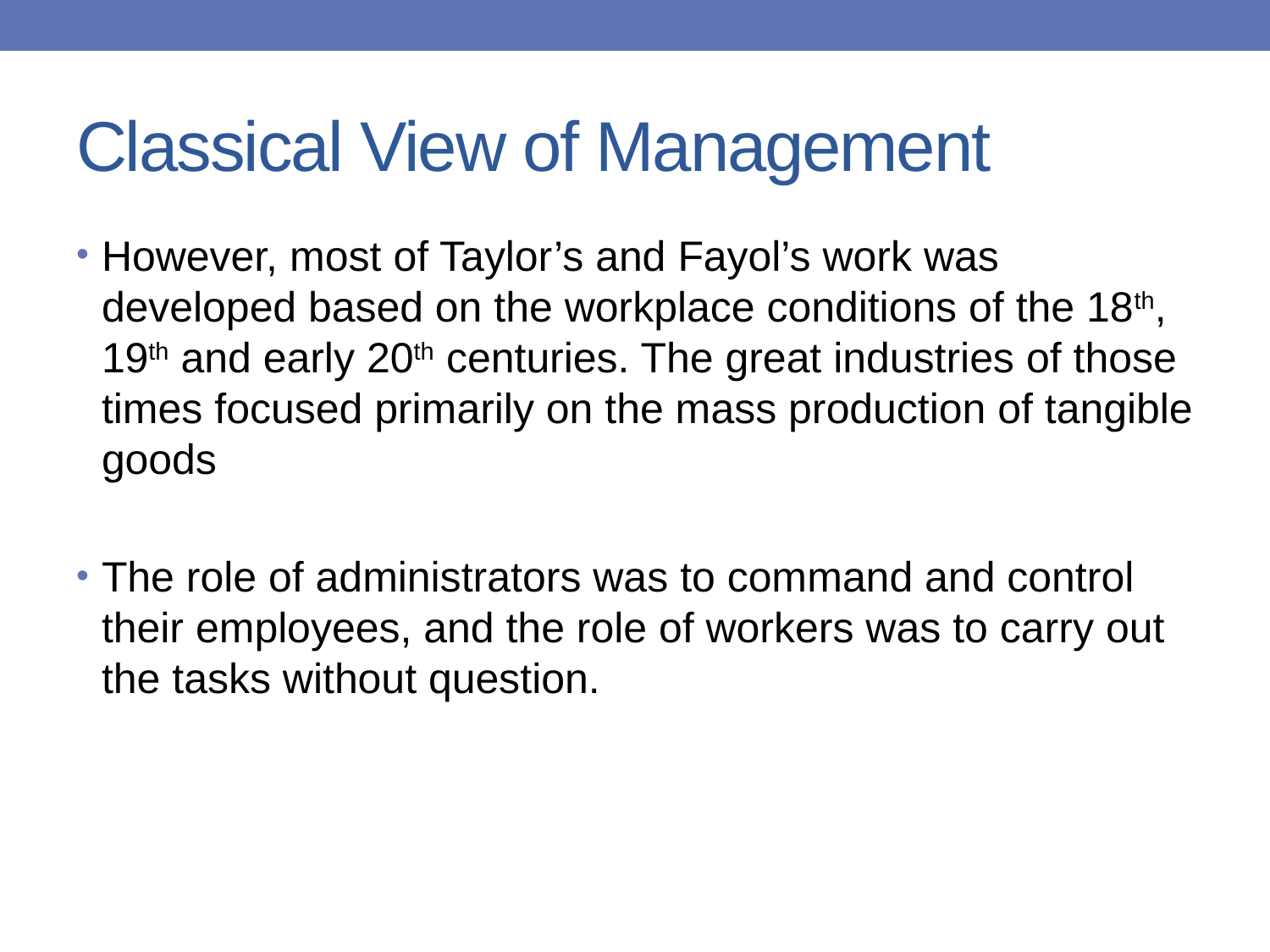

# Classical View of Management
However, most of Taylor’s and Fayol’s work was developed based on the workplace conditions of the 18th, 19th and early 20th centuries. The great industries of those times focused primarily on the mass production of tangible goods

The role of administrators was to command and control their employees, and the role of workers was to carry out the tasks without question.